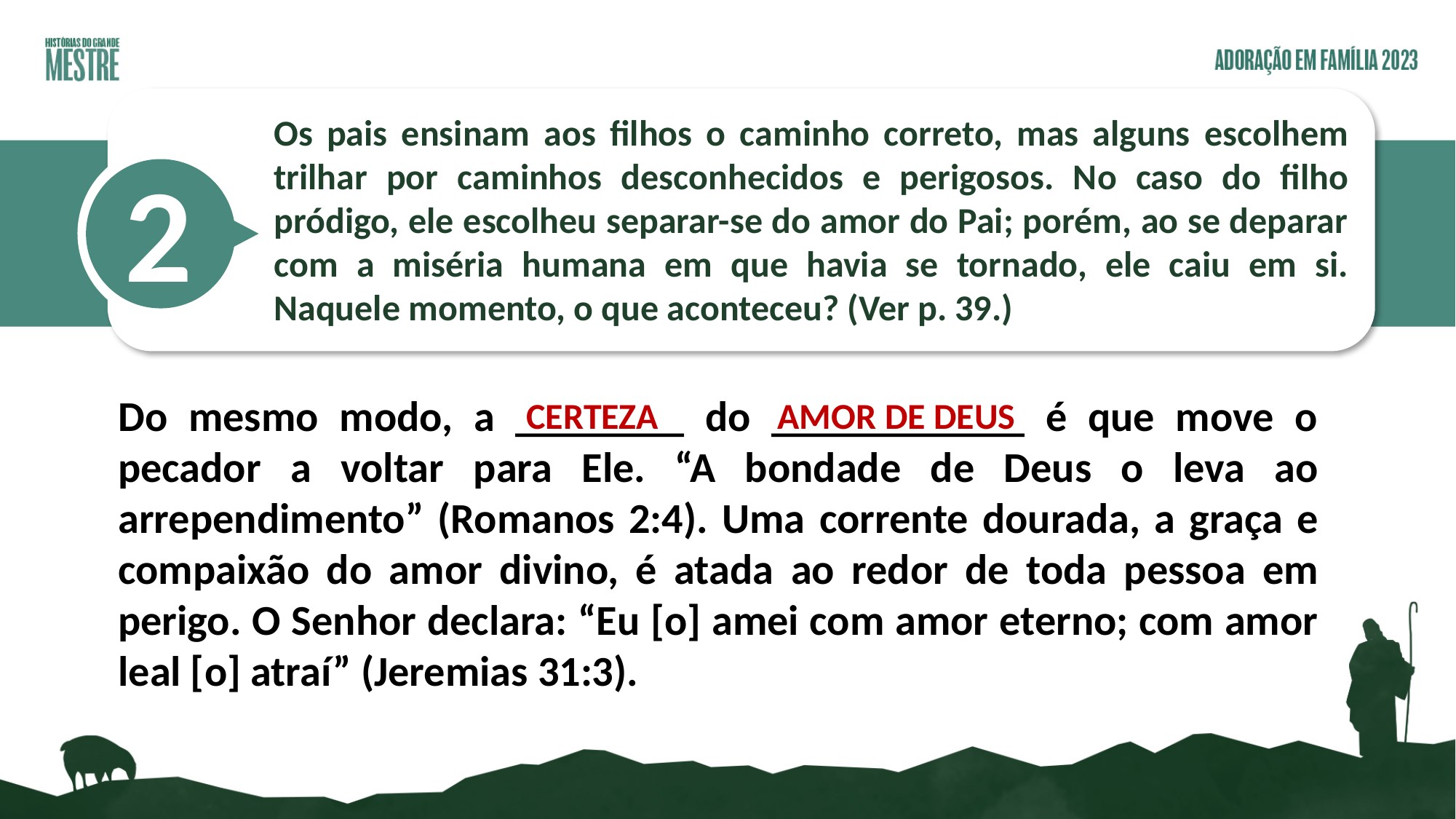

2

Os pais ensinam aos filhos o caminho correto, mas alguns escolhem trilhar por caminhos desconhecidos e perigosos. No caso do filho pródigo, ele escolheu separar-se do amor do Pai; porém, ao se deparar com a miséria humana em que havia se tornado, ele caiu em si. Naquele momento, o que aconteceu? (Ver p. 39.)
Do mesmo modo, a ________ do ____________ é que move o pecador a voltar para Ele. “A bondade de Deus o leva ao arrependimento” (Romanos 2:4). Uma corrente dourada, a graça e compaixão do amor divino, é atada ao redor de toda pessoa em perigo. O Senhor declara: “Eu [o] amei com amor eterno; com amor leal [o] atraí” (Jeremias 31:3).
CERTEZA
AMOR DE DEUS